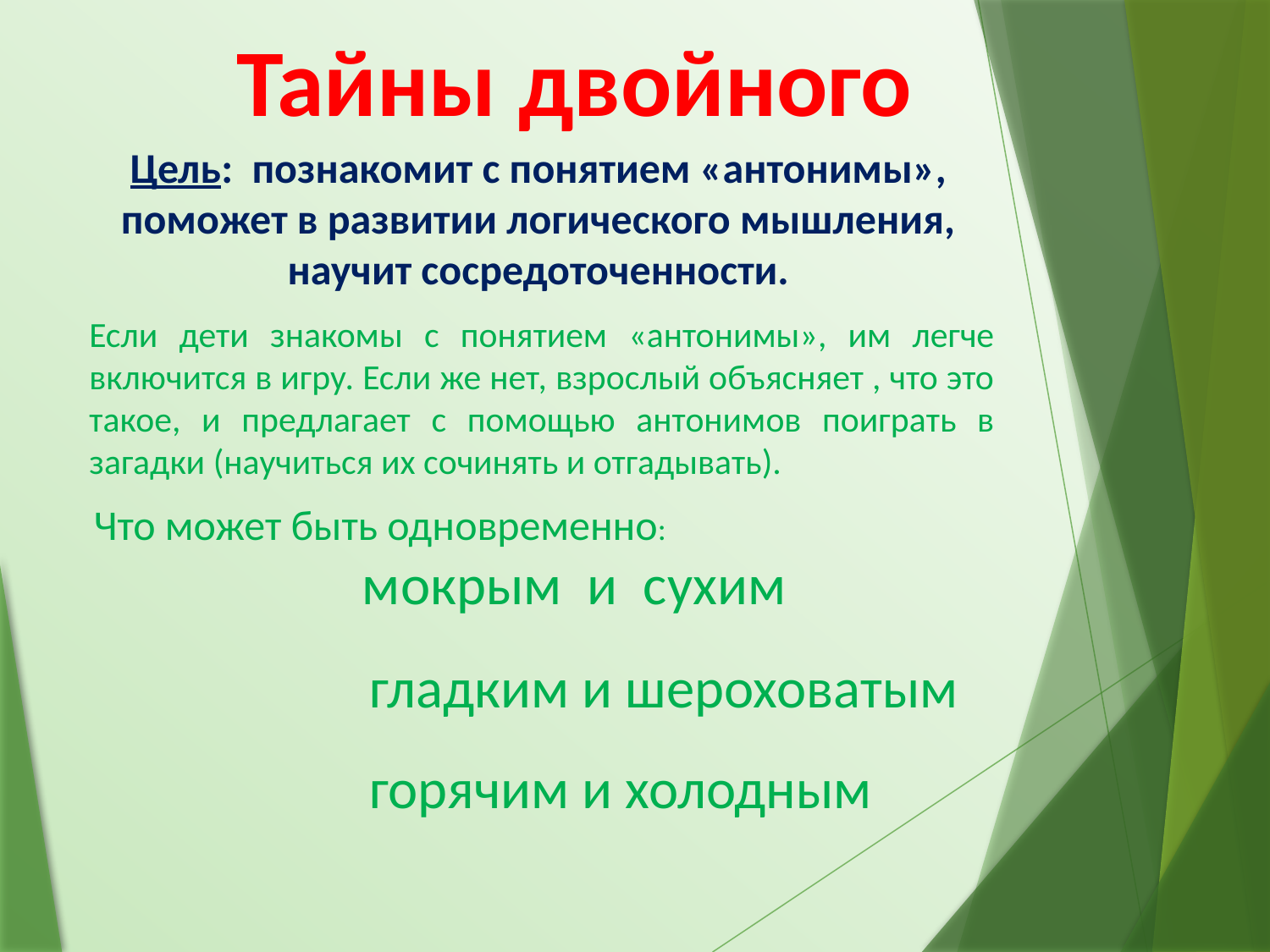

# Тайны двойного
Цель:  познакомит с понятием «антонимы», поможет в развитии логического мышления, научит сосредоточенности.
Если дети знакомы с понятием «антонимы», им легче включится в игру. Если же нет, взрослый объясняет , что это такое, и предлагает с помощью антонимов поиграть в загадки (научиться их сочинять и отгадывать).
Что может быть одновременно:
		  мокрым  и  сухим
гладким и шероховатым
горячим и холодным